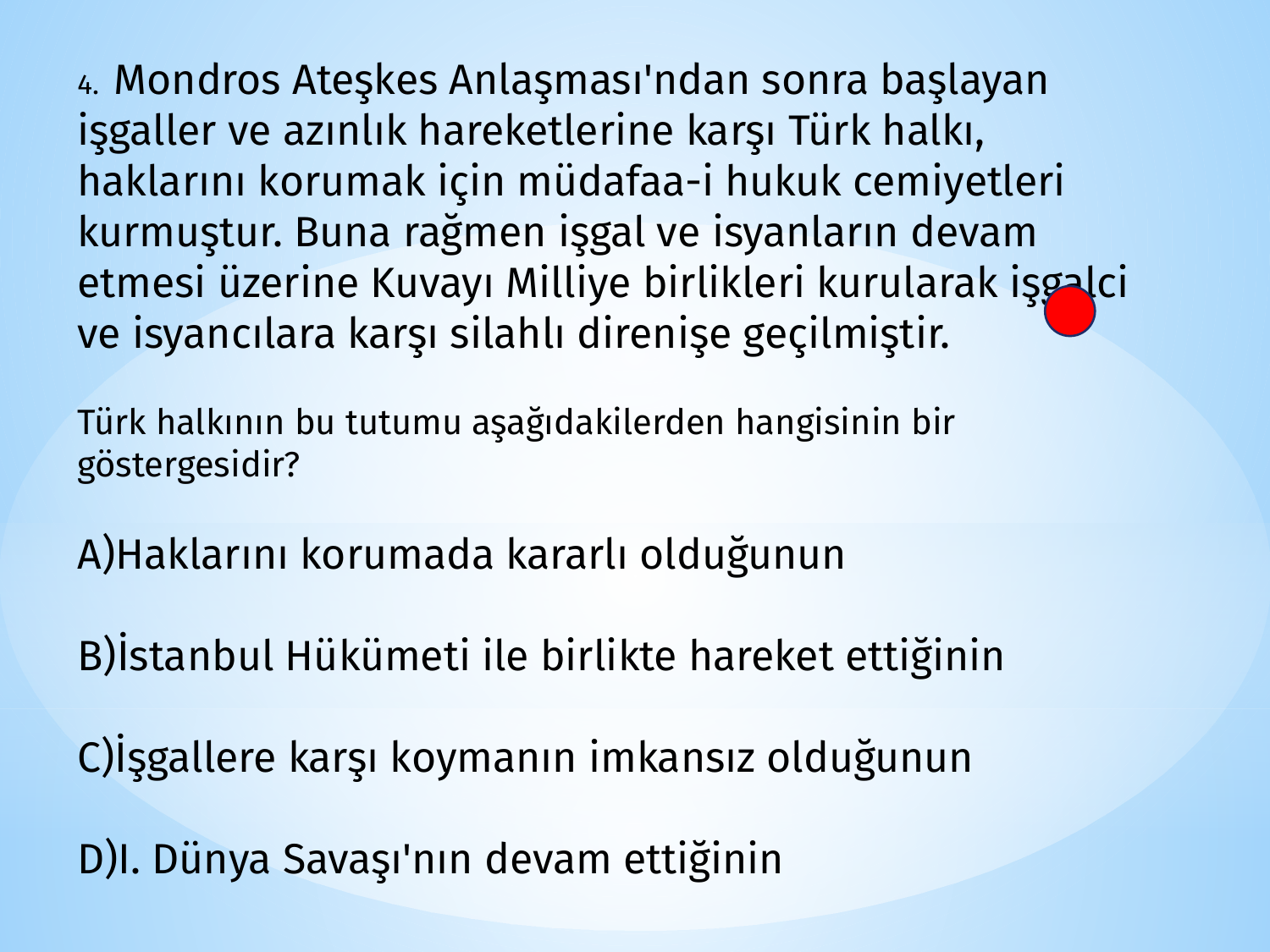

4.  Mondros Ateşkes Anlaşması'ndan sonra başlayan işgaller ve azınlık hareketlerine karşı Türk halkı, haklarını korumak için müdafaa-i hukuk cemiyetleri kurmuştur. Buna rağmen işgal ve isyanların devam etmesi üzerine Kuvayı Milliye birlikleri kurularak işgalci ve isyancılara karşı silahlı direnişe geçilmiştir.

Türk halkının bu tutumu aşağıdakilerden hangisinin bir göstergesidir?

A)Haklarını korumada kararlı olduğunun

B)İstanbul Hükümeti ile birlikte hareket ettiğinin

C)İşgallere karşı koymanın imkansız olduğunun

D)I. Dünya Savaşı'nın devam ettiğinin